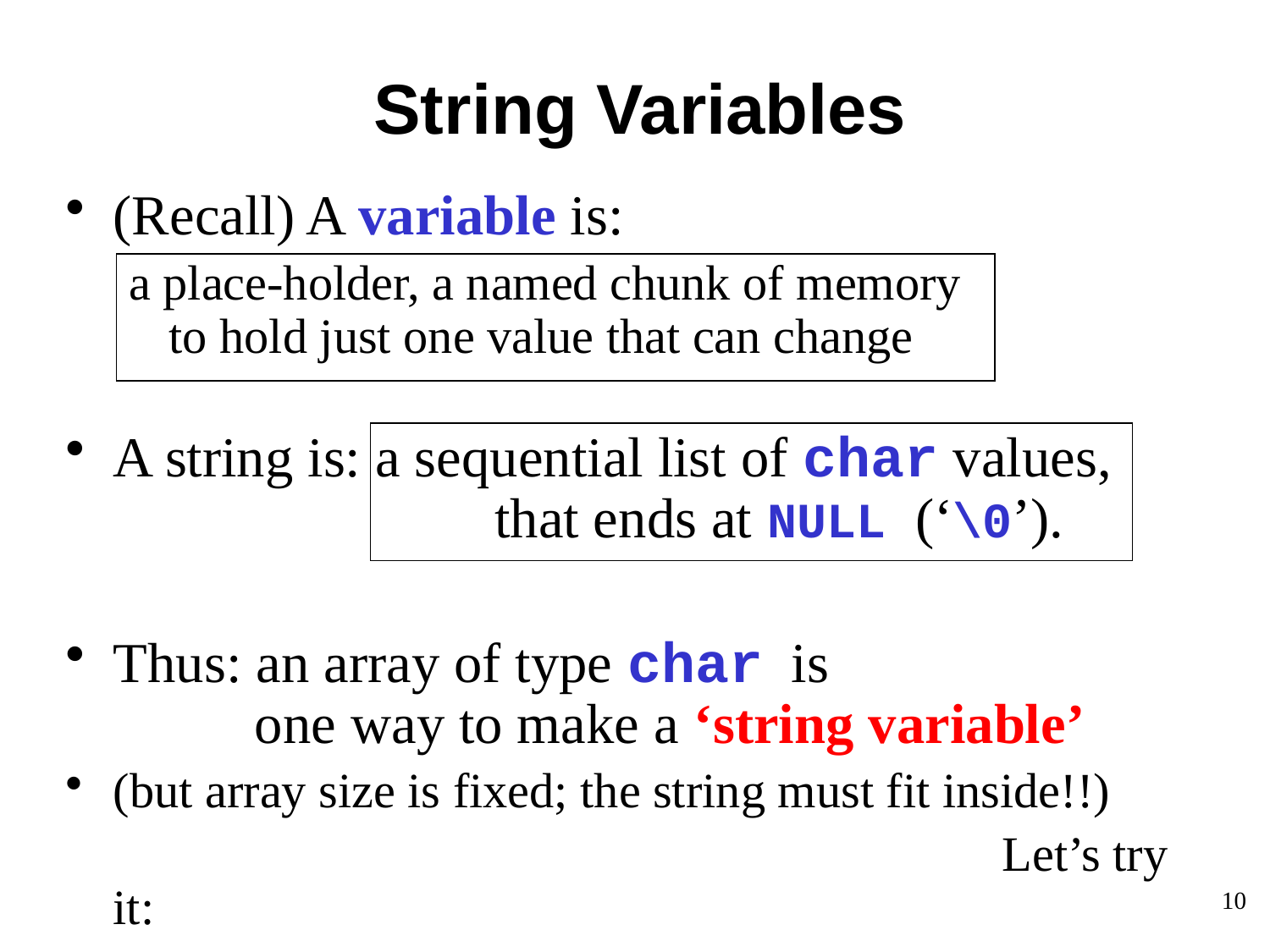

# String Variables
(Recall) A variable is:
a place-holder, a named chunk of memory
to hold just one value that can change
A string is: a sequential list of char values,			         that ends at NULL (‘\0’).

Thus: an array of type char  is
          one way to make a ‘string variable’
(but array size is fixed; the string must fit inside!!)
								Let’s try it:

10